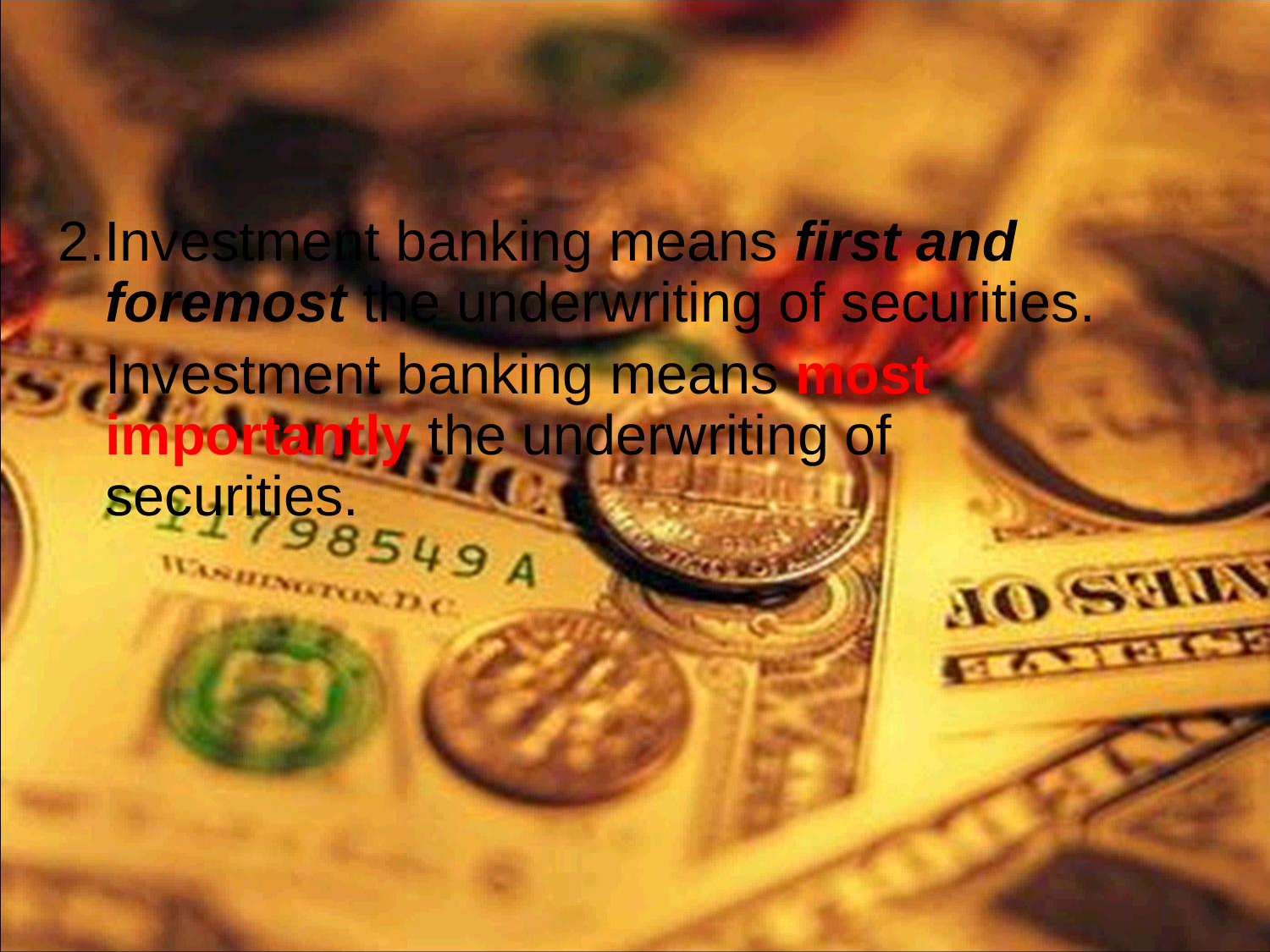

2.Investment banking means first and foremost the underwriting of securities.
   	Investment banking means most importantly the underwriting of securities.